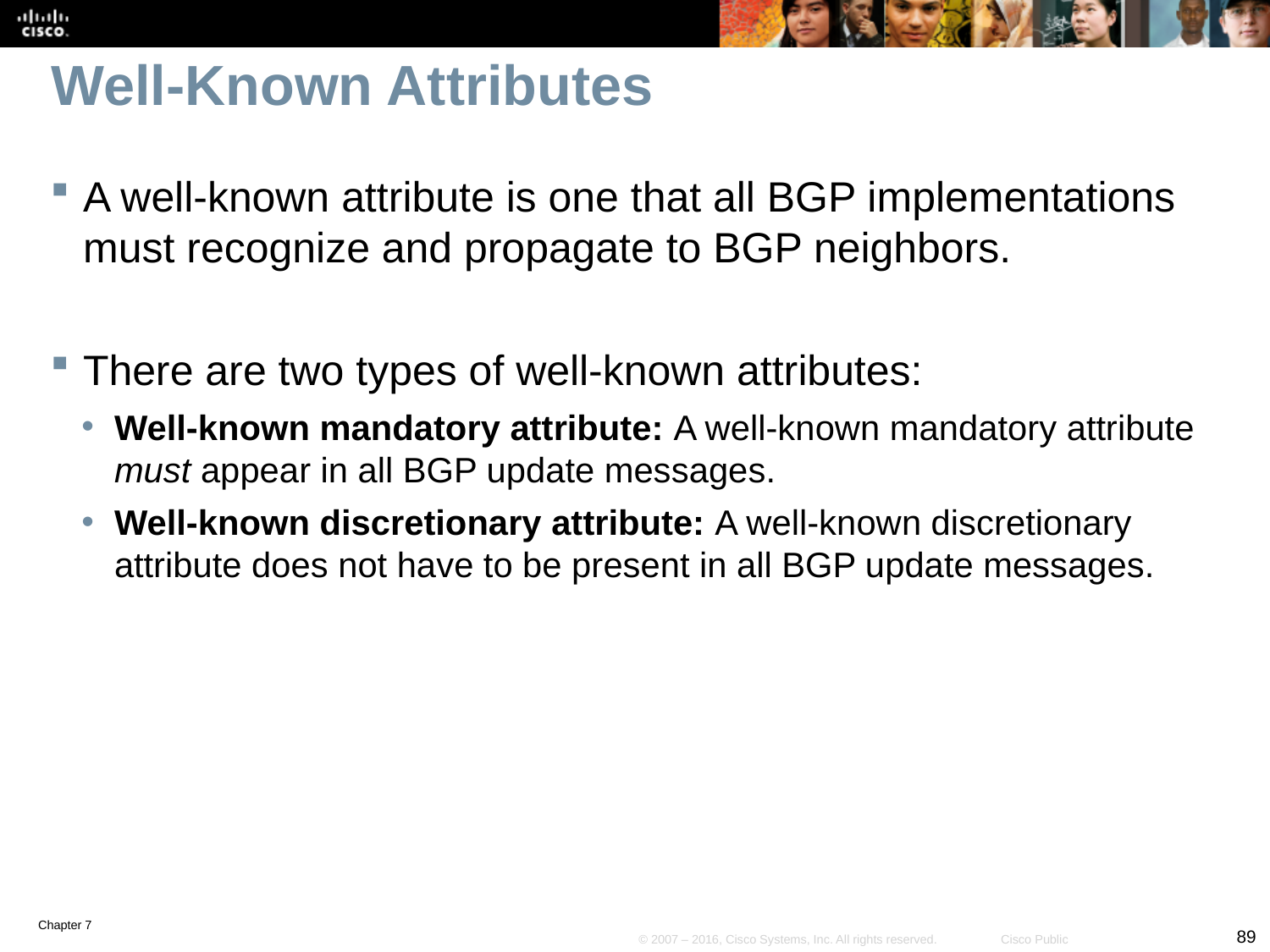

# Well-Known Attributes
A well-known attribute is one that all BGP implementations must recognize and propagate to BGP neighbors.

There are two types of well-known attributes:
Well-known mandatory attribute: A well-known mandatory attribute must appear in all BGP update messages.
Well-known discretionary attribute: A well-known discretionary attribute does not have to be present in all BGP update messages.